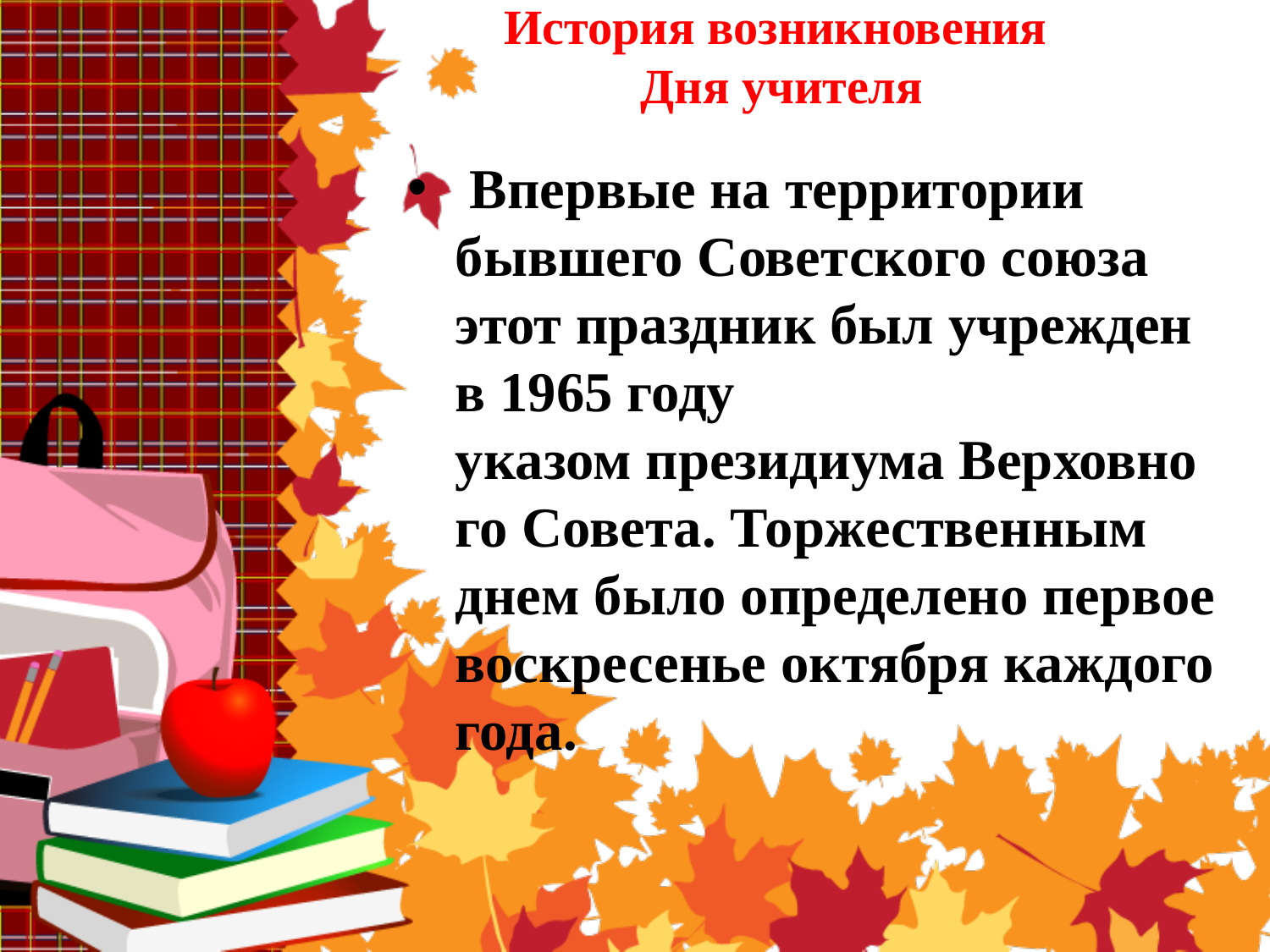

# История возникновения Дня учителя
 Впервые на территории бывшего Советского союза этот праздник был учрежден в 1965 году указом президиума Верховного Совета. Торжественным днем было определено первое воскресенье октября каждого года.